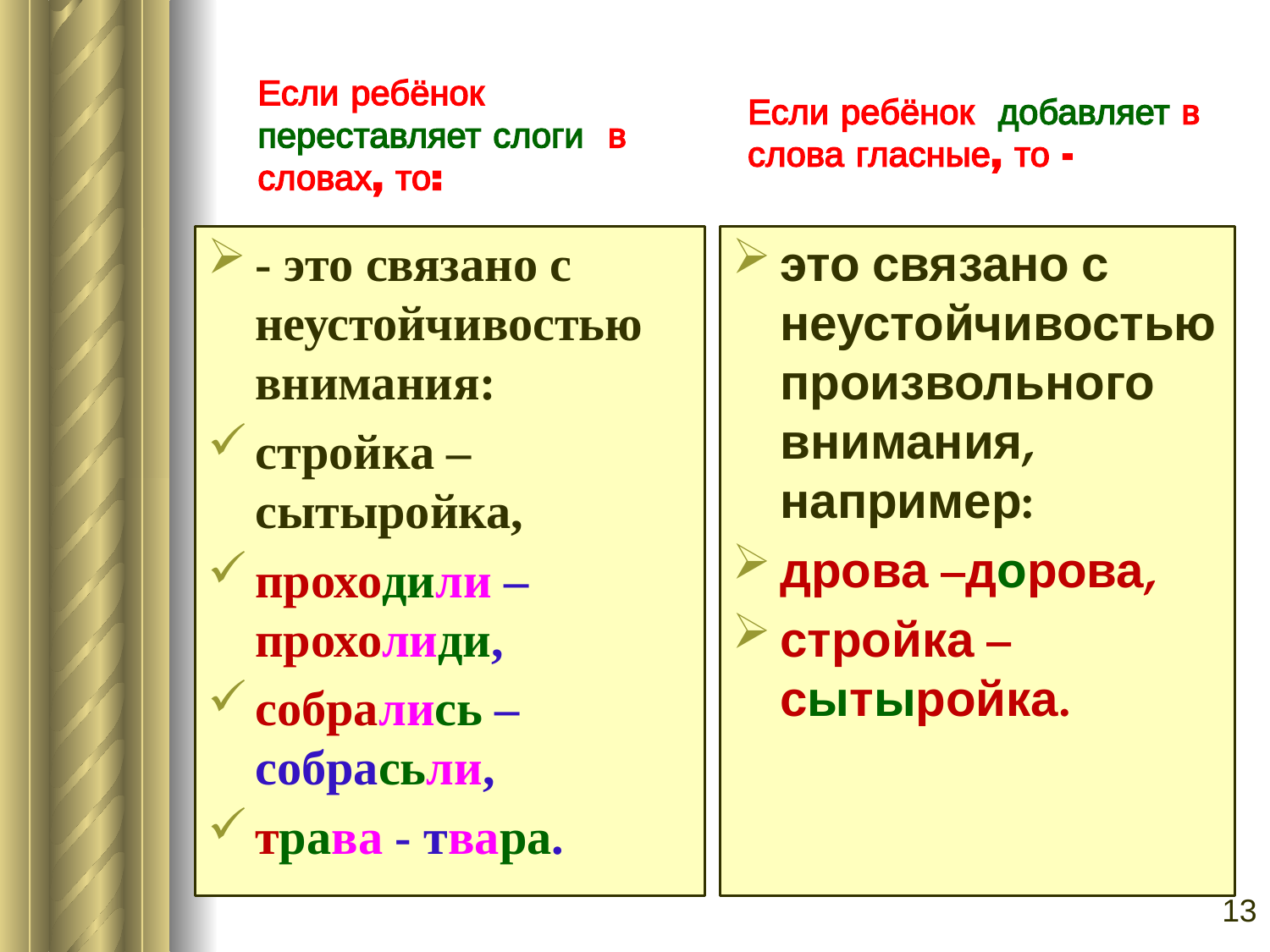

Если ребёнок  добавляет в слова гласные, то -
# Если ребёнок  переставляет слоги  в словах, то:
- это связано с неустойчивостью внимания:
стройка – сытыройка,
проходили – прохолиди,
собрались – собрасьли,
трава - твара.
это связано с неустойчивостью произвольного внимания, например:
дрова –дорова,
стройка – сытыройка.
13